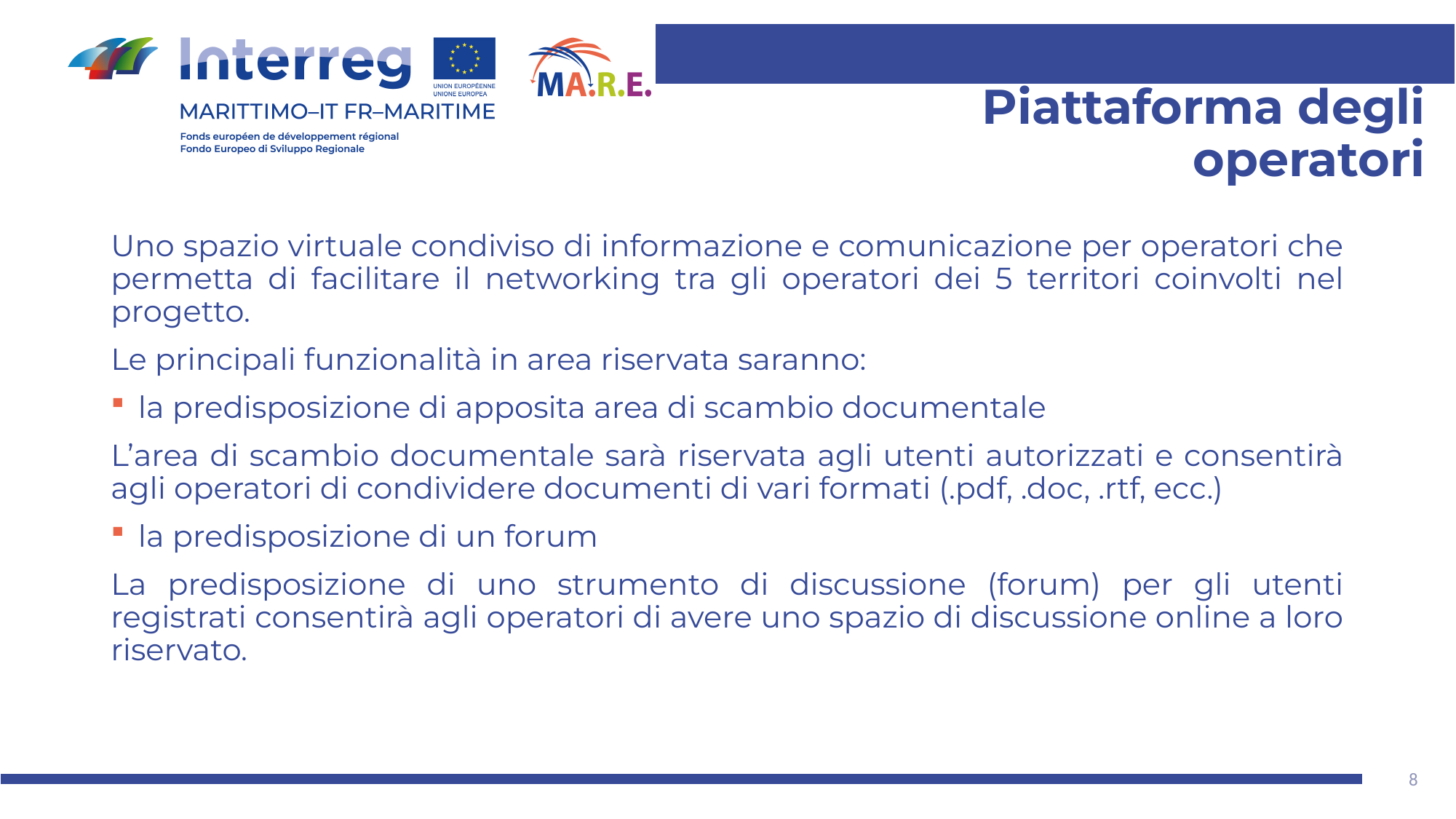

# Piattaforma degli operatori
Uno spazio virtuale condiviso di informazione e comunicazione per operatori che permetta di facilitare il networking tra gli operatori dei 5 territori coinvolti nel progetto.
Le principali funzionalità in area riservata saranno:
la predisposizione di apposita area di scambio documentale
L’area di scambio documentale sarà riservata agli utenti autorizzati e consentirà agli operatori di condividere documenti di vari formati (.pdf, .doc, .rtf, ecc.)
la predisposizione di un forum
La predisposizione di uno strumento di discussione (forum) per gli utenti registrati consentirà agli operatori di avere uno spazio di discussione online a loro riservato.
8